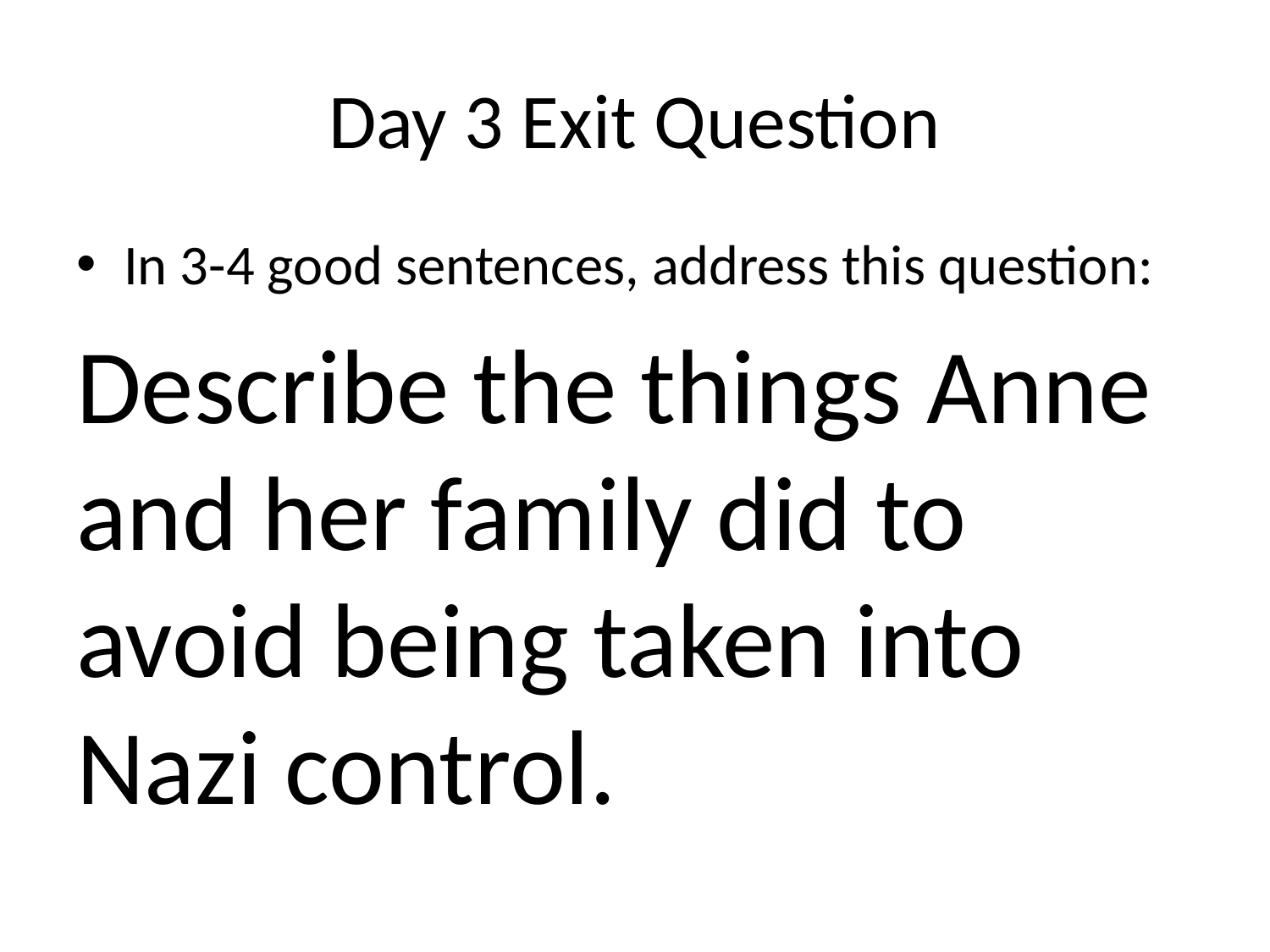

# Day 3 Exit Question
In 3-4 good sentences, address this question:
Describe the things Anne and her family did to avoid being taken into Nazi control.